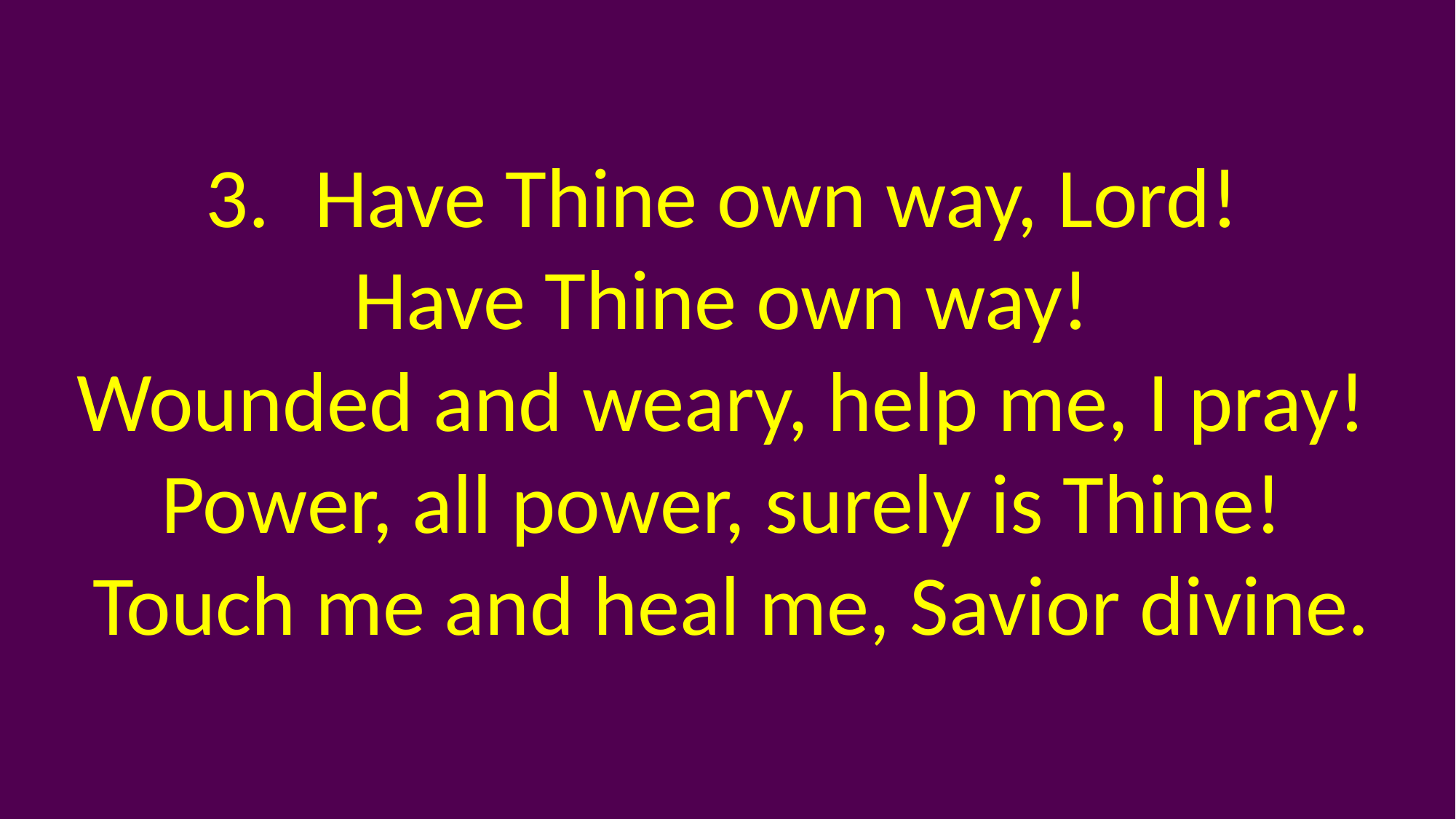

3.	Have Thine own way, Lord!
Have Thine own way!
Wounded and weary, help me, I pray!
Power, all power, surely is Thine!
Touch me and heal me, Savior divine.